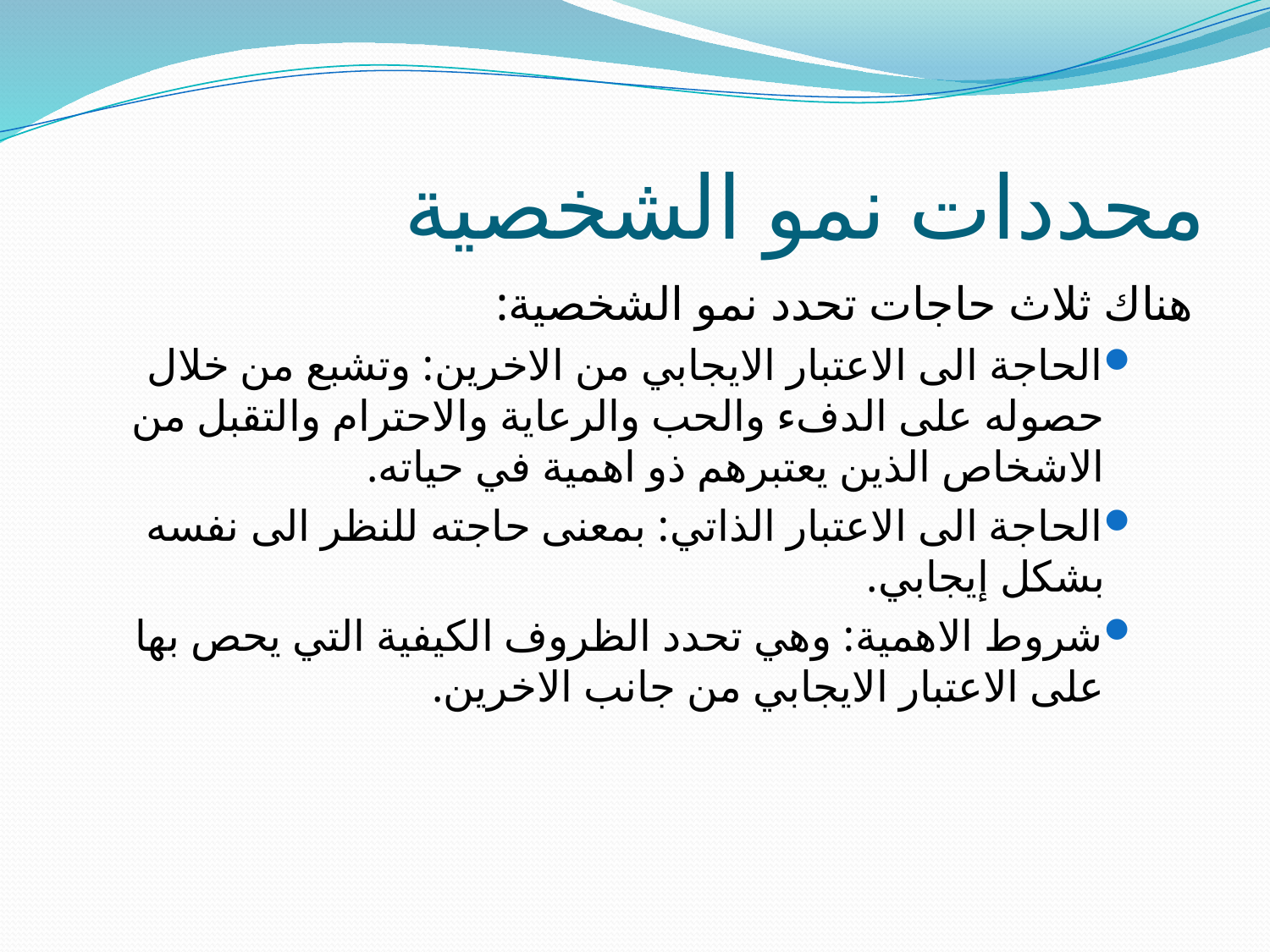

# محددات نمو الشخصية
هناك ثلاث حاجات تحدد نمو الشخصية:
الحاجة الى الاعتبار الايجابي من الاخرين: وتشبع من خلال حصوله على الدفء والحب والرعاية والاحترام والتقبل من الاشخاص الذين يعتبرهم ذو اهمية في حياته.
الحاجة الى الاعتبار الذاتي: بمعنى حاجته للنظر الى نفسه بشكل إيجابي.
شروط الاهمية: وهي تحدد الظروف الكيفية التي يحص بها على الاعتبار الايجابي من جانب الاخرين.